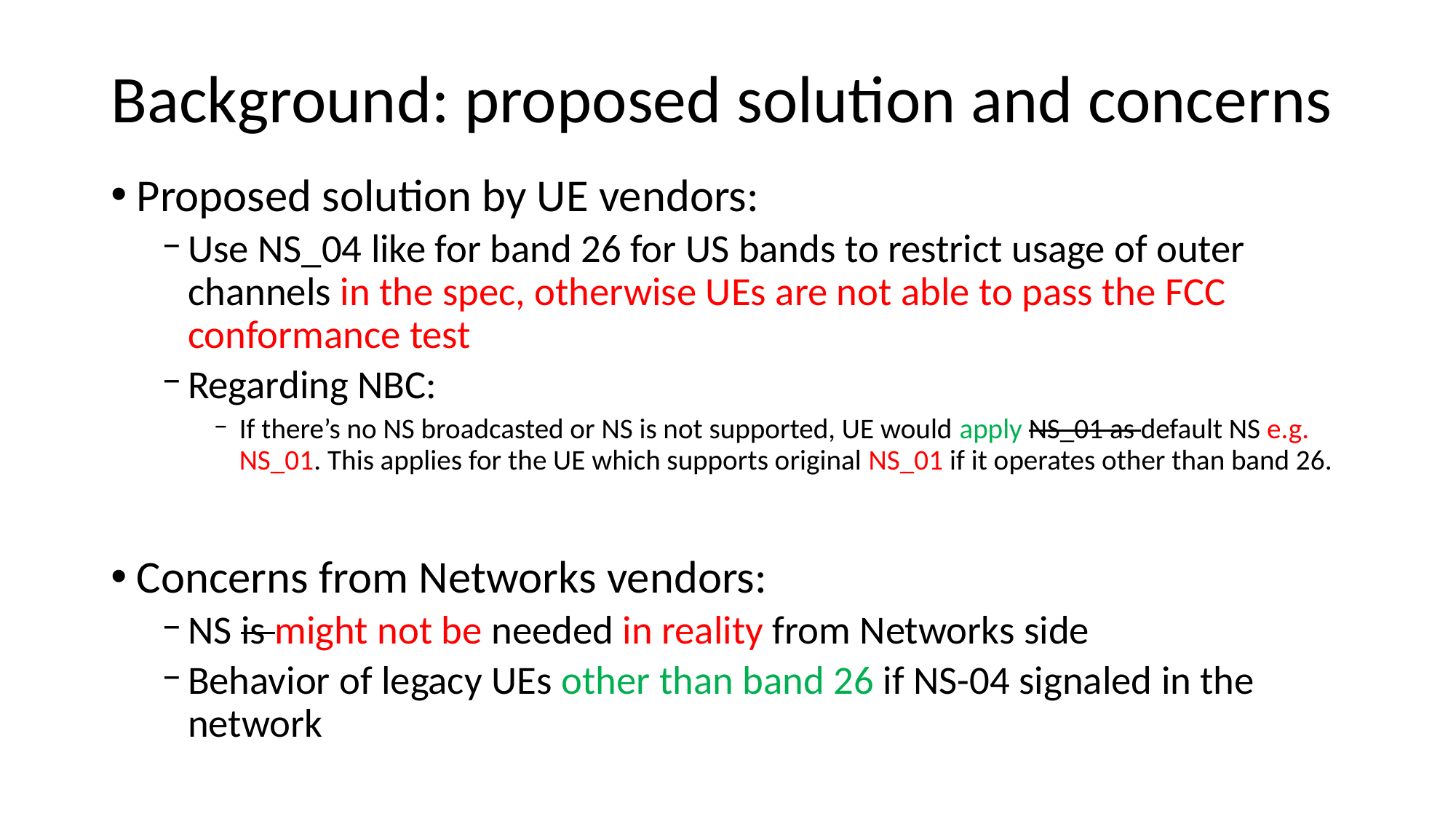

# Background: proposed solution and concerns
Proposed solution by UE vendors:
Use NS_04 like for band 26 for US bands to restrict usage of outer channels in the spec, otherwise UEs are not able to pass the FCC conformance test
Regarding NBC:
If there’s no NS broadcasted or NS is not supported, UE would apply NS_01 as default NS e.g. NS_01. This applies for the UE which supports original NS_01 if it operates other than band 26.

Concerns from Networks vendors:
NS is might not be needed in reality from Networks side
Behavior of legacy UEs other than band 26 if NS-04 signaled in the network